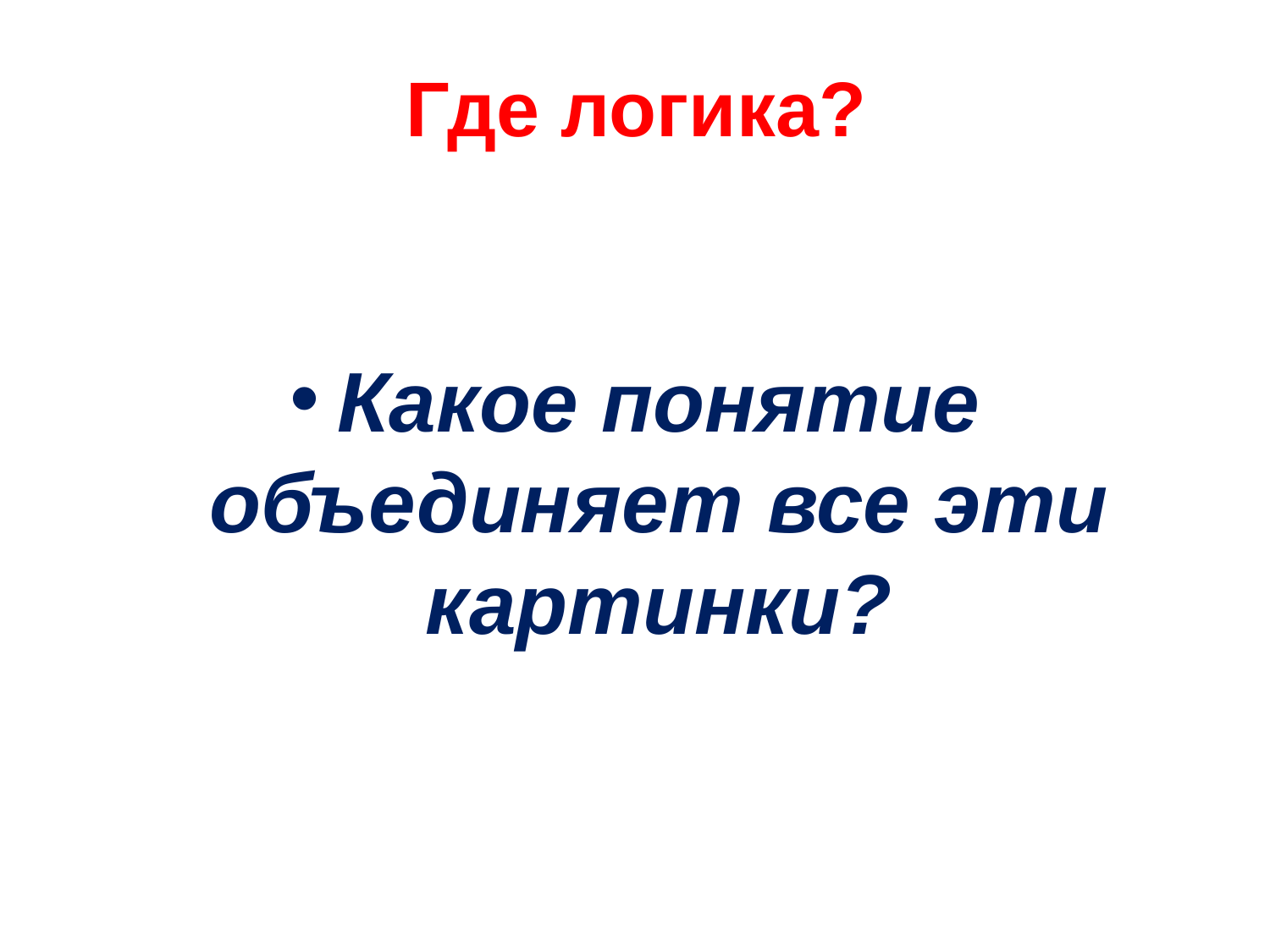

# Где логика?

Какое понятие объединяет все эти картинки?